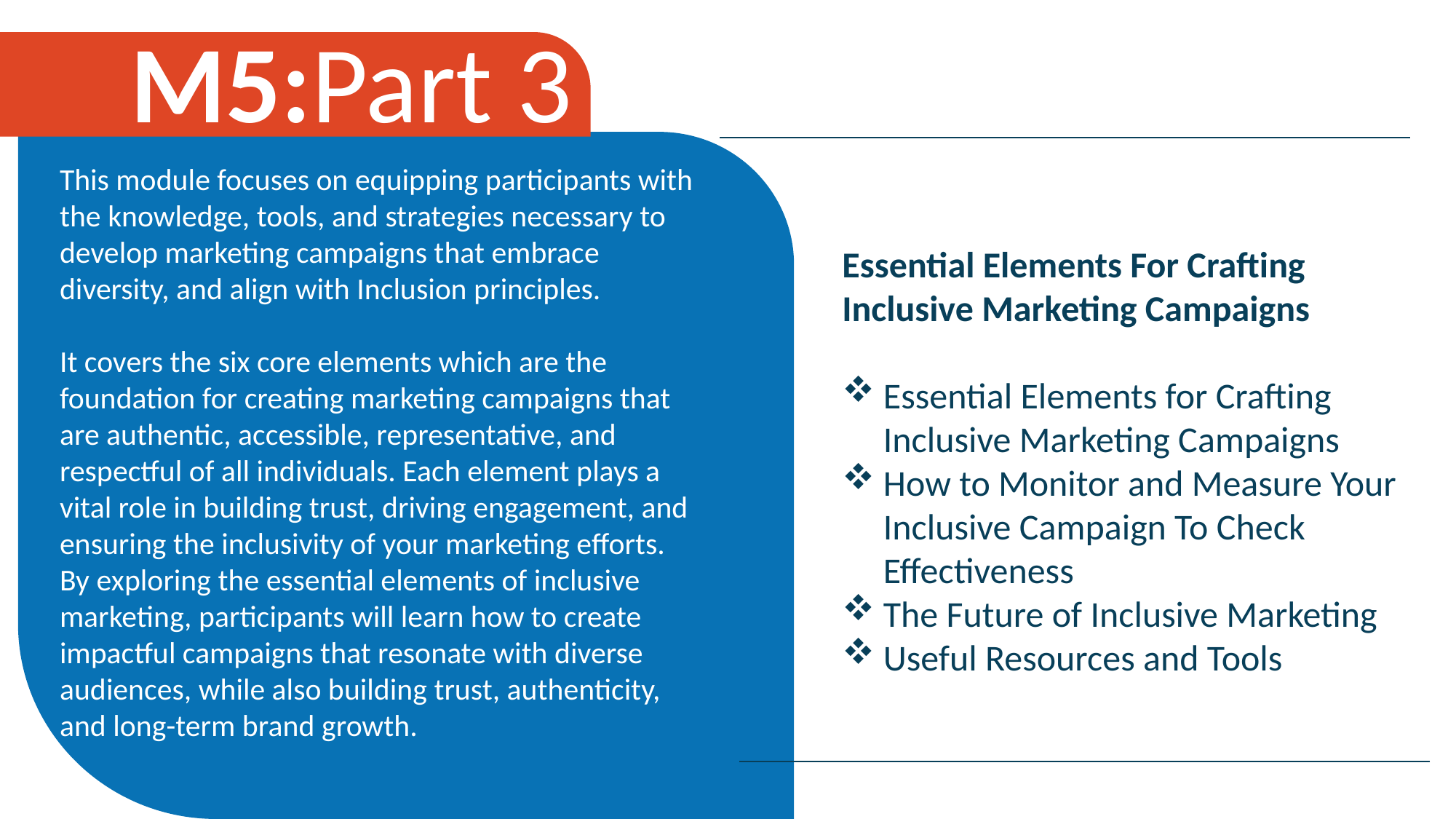

M5:Part 3
This module focuses on equipping participants with the knowledge, tools, and strategies necessary to develop marketing campaigns that embrace diversity, and align with Inclusion principles.

It covers the six core elements which are the foundation for creating marketing campaigns that are authentic, accessible, representative, and respectful of all individuals. Each element plays a vital role in building trust, driving engagement, and ensuring the inclusivity of your marketing efforts.
By exploring the essential elements of inclusive marketing, participants will learn how to create impactful campaigns that resonate with diverse audiences, while also building trust, authenticity, and long-term brand growth.
Essential Elements For Crafting Inclusive Marketing Campaigns

Essential Elements for Crafting Inclusive Marketing Campaigns
How to Monitor and Measure Your Inclusive Campaign To Check Effectiveness
The Future of Inclusive Marketing
Useful Resources and Tools